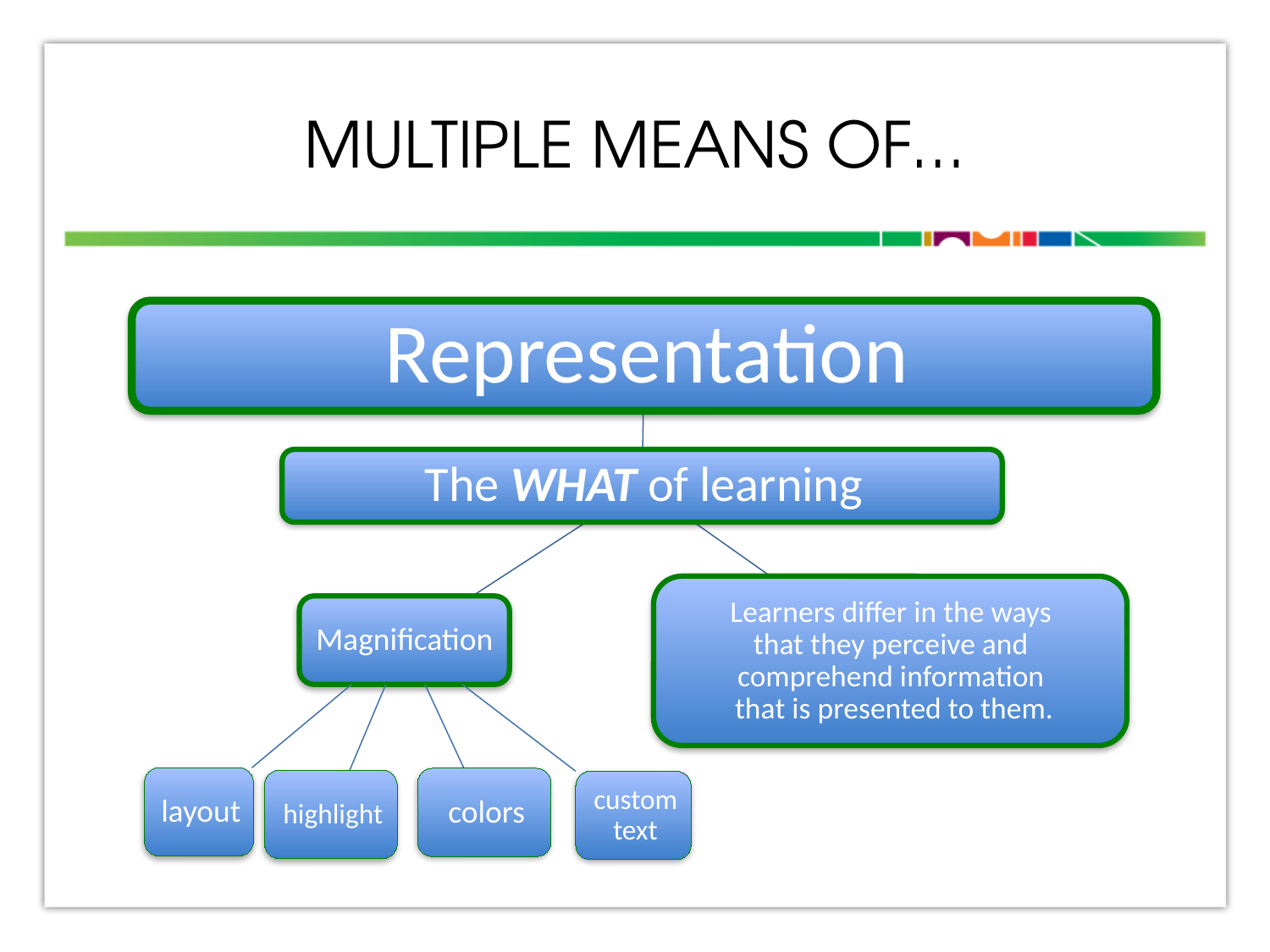

# Multiple meanS of…
The WHAT of learning
Representation
Learners differ in the ways
that they perceive and
comprehend information
that is presented to them.
Magnification
custom text
colors
highlight
layout